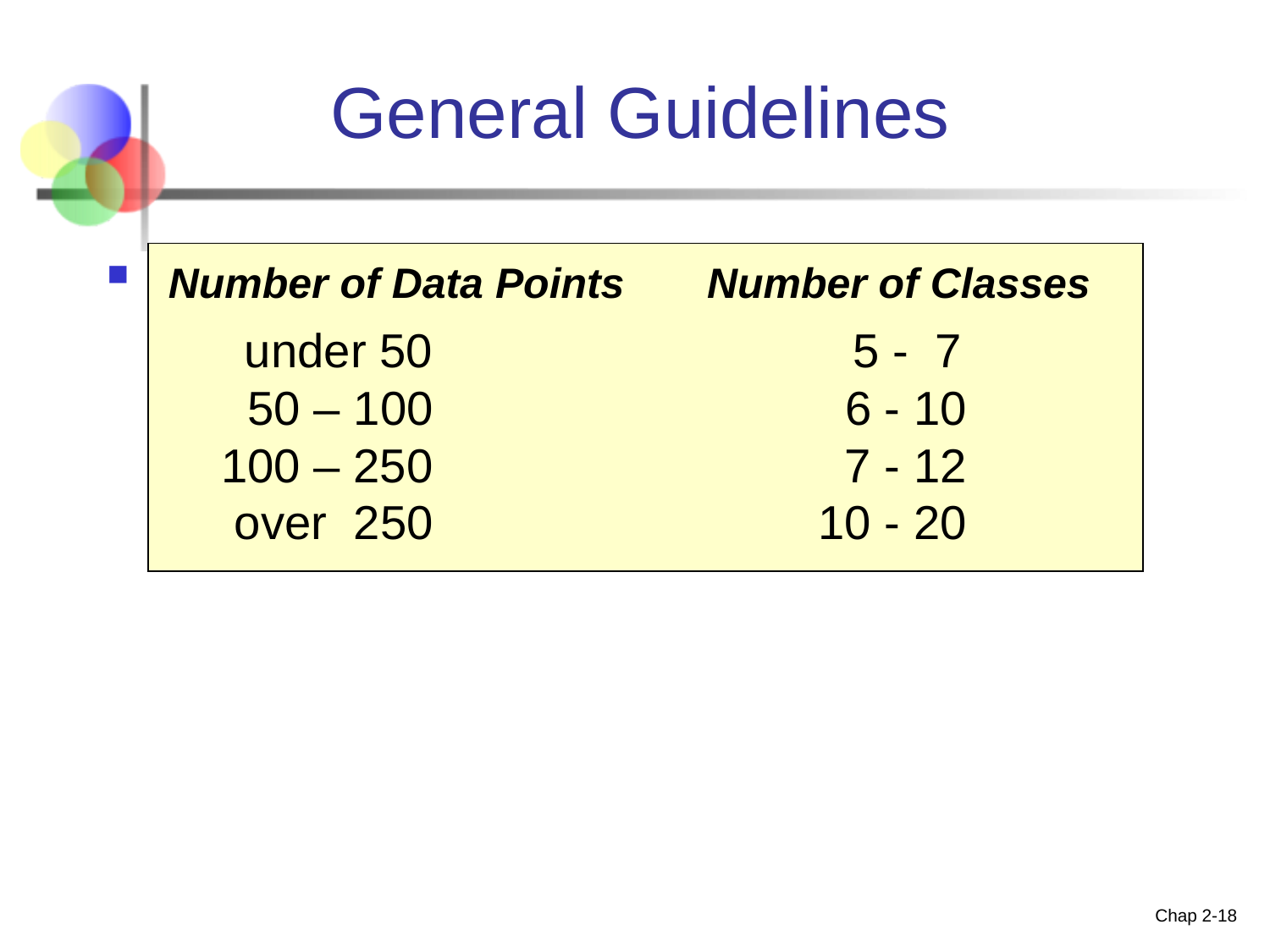

# General Guidelines
 Number of Data Points       Number of Classes
          under 50                                5 -  7
       50 – 100                               6 - 10
     100 – 250                               7 - 12
      over  250                             10 - 20

Chap 2-18